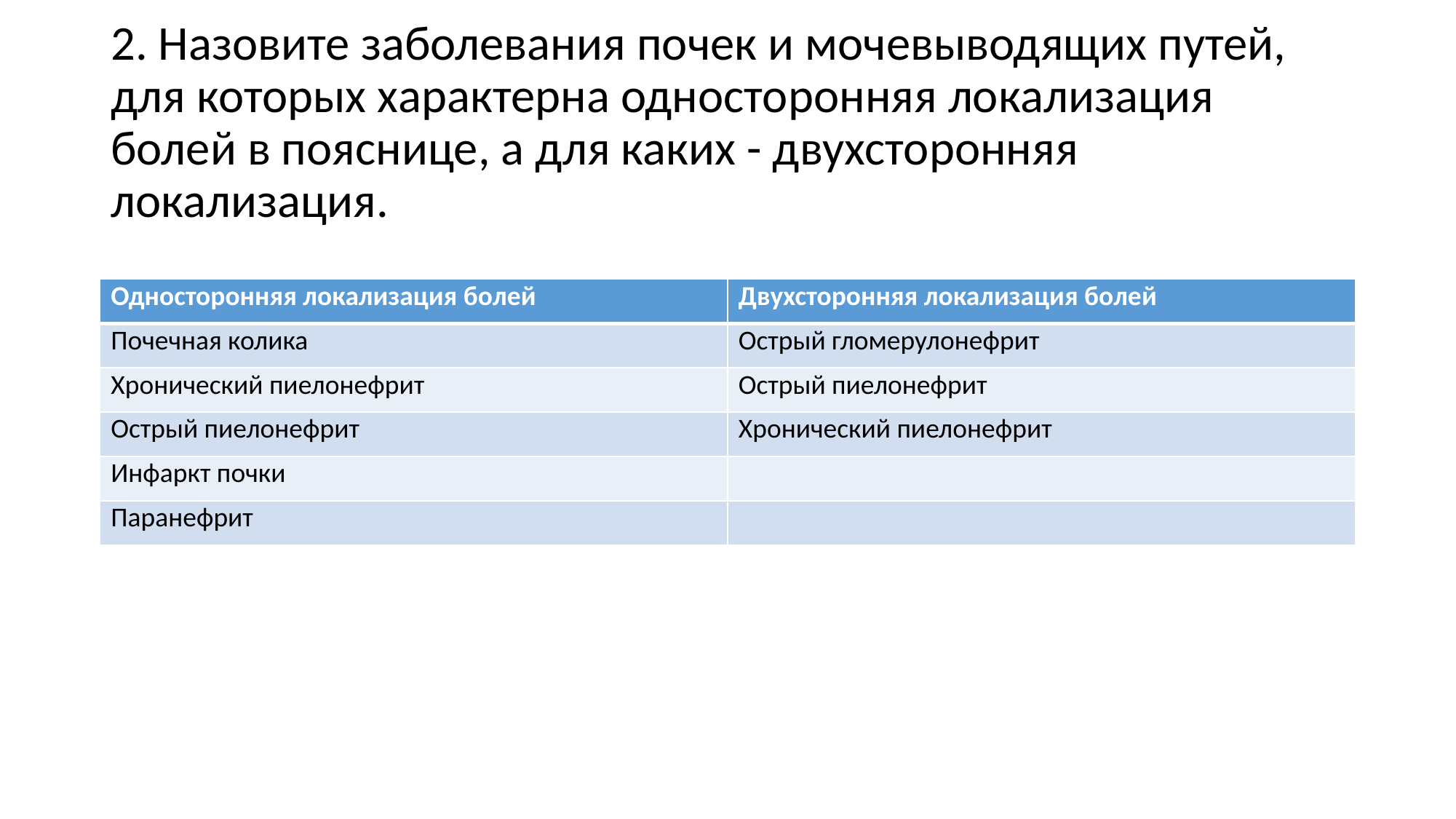

# 2. Назовите заболевания почек и мочевыводящих путей, для которых характерна односторонняя локализация болей в пояснице, а для каких - двухсторонняя локализация.
| Односторонняя локализация болей | Двухсторонняя локализация болей |
| --- | --- |
| Почечная колика | Острый гломерулонефрит |
| Хронический пиелонефрит | Острый пиелонефрит |
| Острый пиелонефрит | Хронический пиелонефрит |
| Инфаркт почки |  |
| Паранефрит |  |